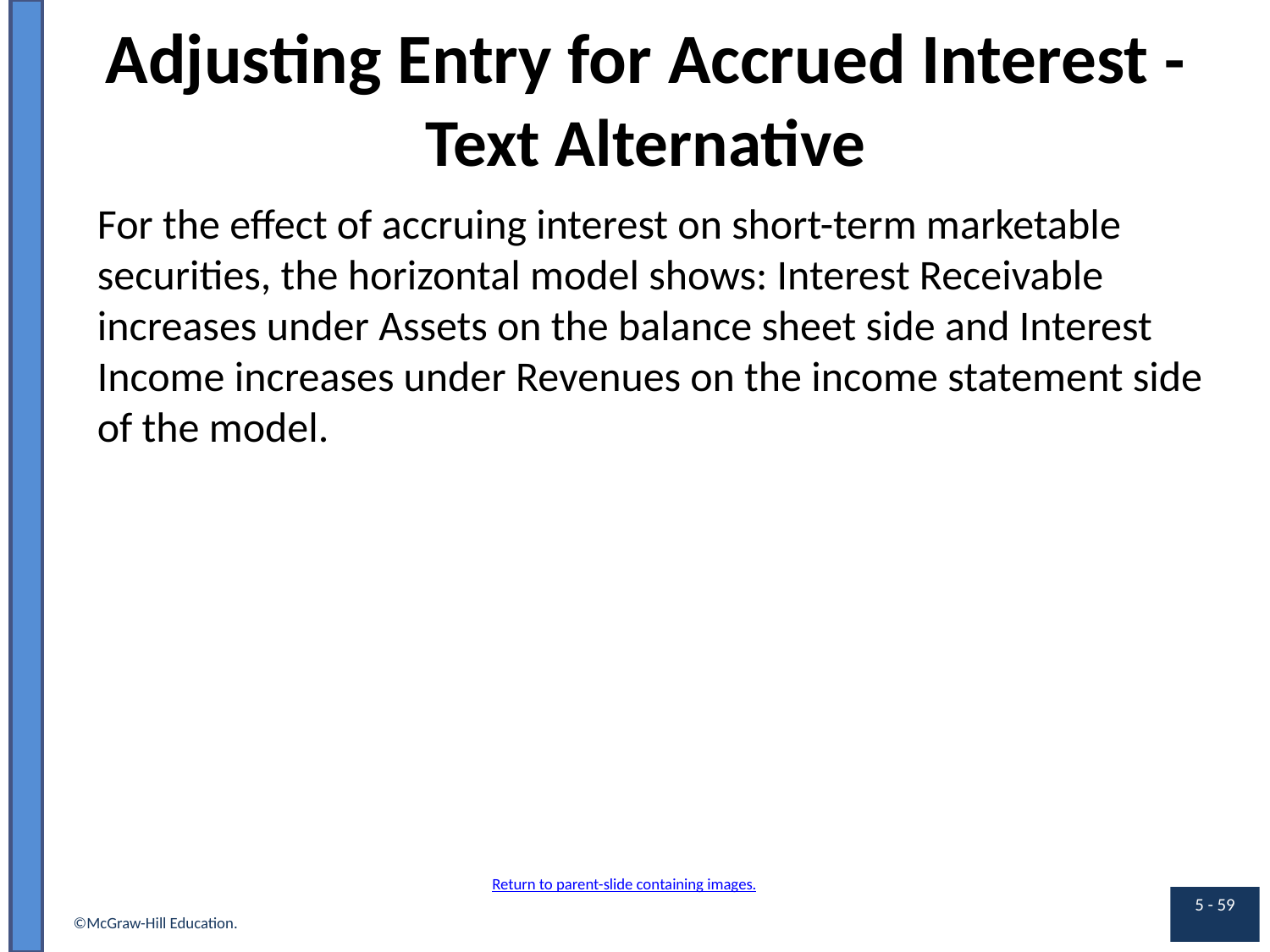

# Adjusting Entry for Accrued Interest - Text Alternative
For the effect of accruing interest on short-term marketable securities, the horizontal model shows: Interest Receivable increases under Assets on the balance sheet side and Interest Income increases under Revenues on the income statement side of the model.
Return to parent-slide containing images.